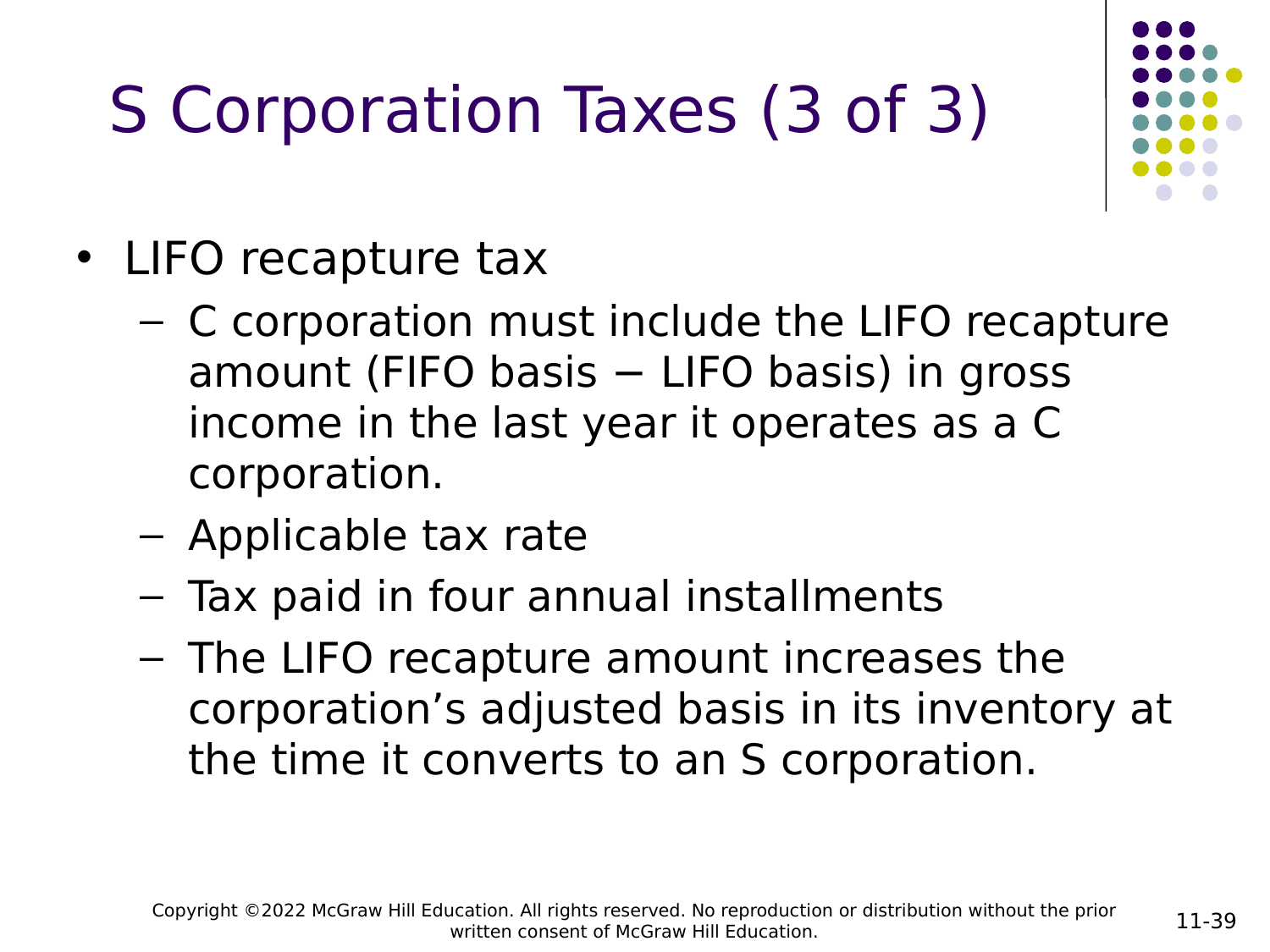

# S Corporation Taxes (3 of 3)
LIFO recapture tax
C corporation must include the LIFO recapture amount (FIFO basis − LIFO basis) in gross income in the last year it operates as a C corporation.
Applicable tax rate
Tax paid in four annual installments
The LIFO recapture amount increases the corporation’s adjusted basis in its inventory at the time it converts to an S corporation.